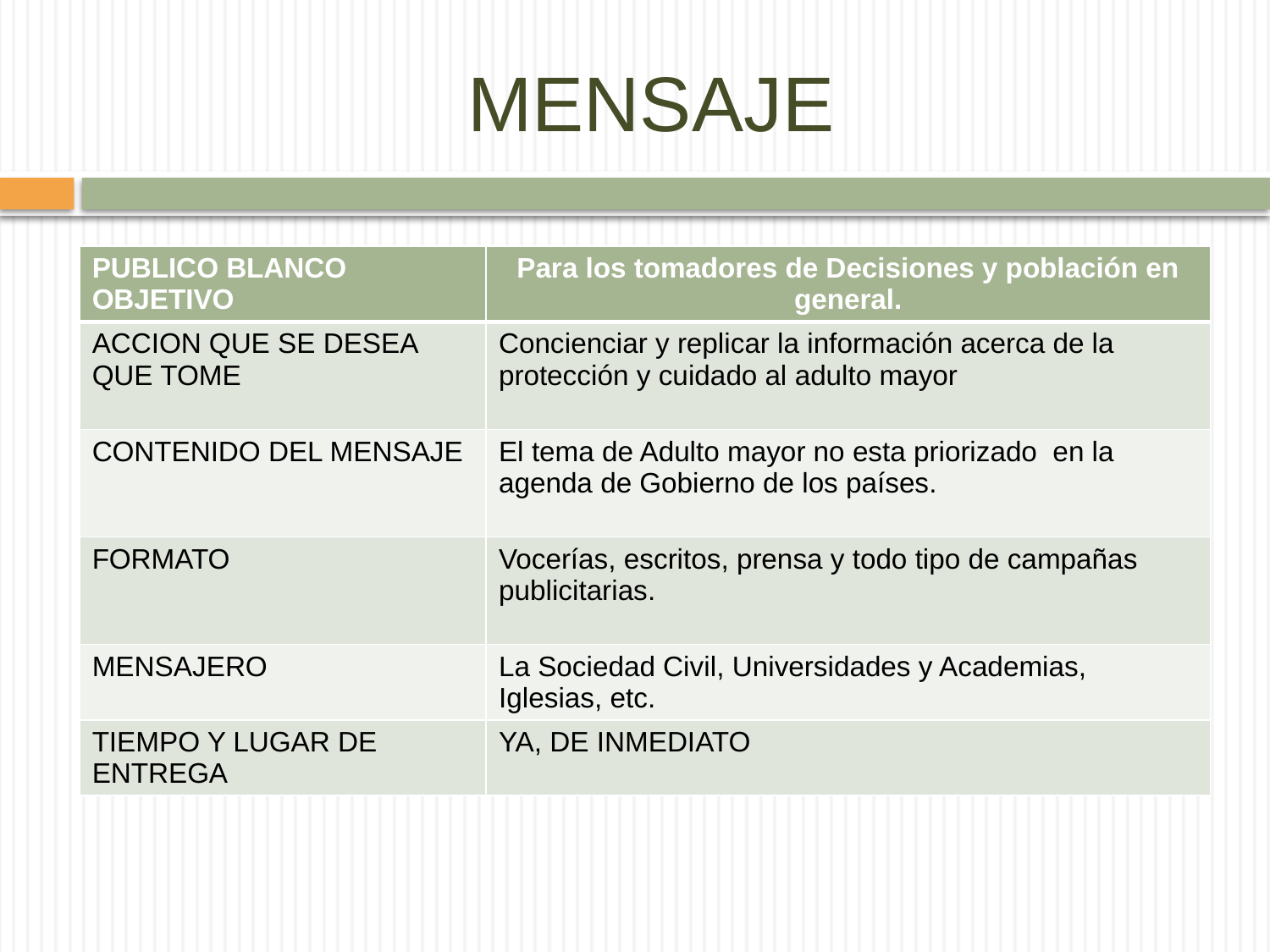

# MENSAJE
| PUBLICO BLANCO OBJETIVO | Para los tomadores de Decisiones y población en general. |
| --- | --- |
| ACCION QUE SE DESEA QUE TOME | Concienciar y replicar la información acerca de la protección y cuidado al adulto mayor |
| CONTENIDO DEL MENSAJE | El tema de Adulto mayor no esta priorizado en la agenda de Gobierno de los países. |
| FORMATO | Vocerías, escritos, prensa y todo tipo de campañas publicitarias. |
| MENSAJERO | La Sociedad Civil, Universidades y Academias, Iglesias, etc. |
| TIEMPO Y LUGAR DE ENTREGA | YA, DE INMEDIATO |